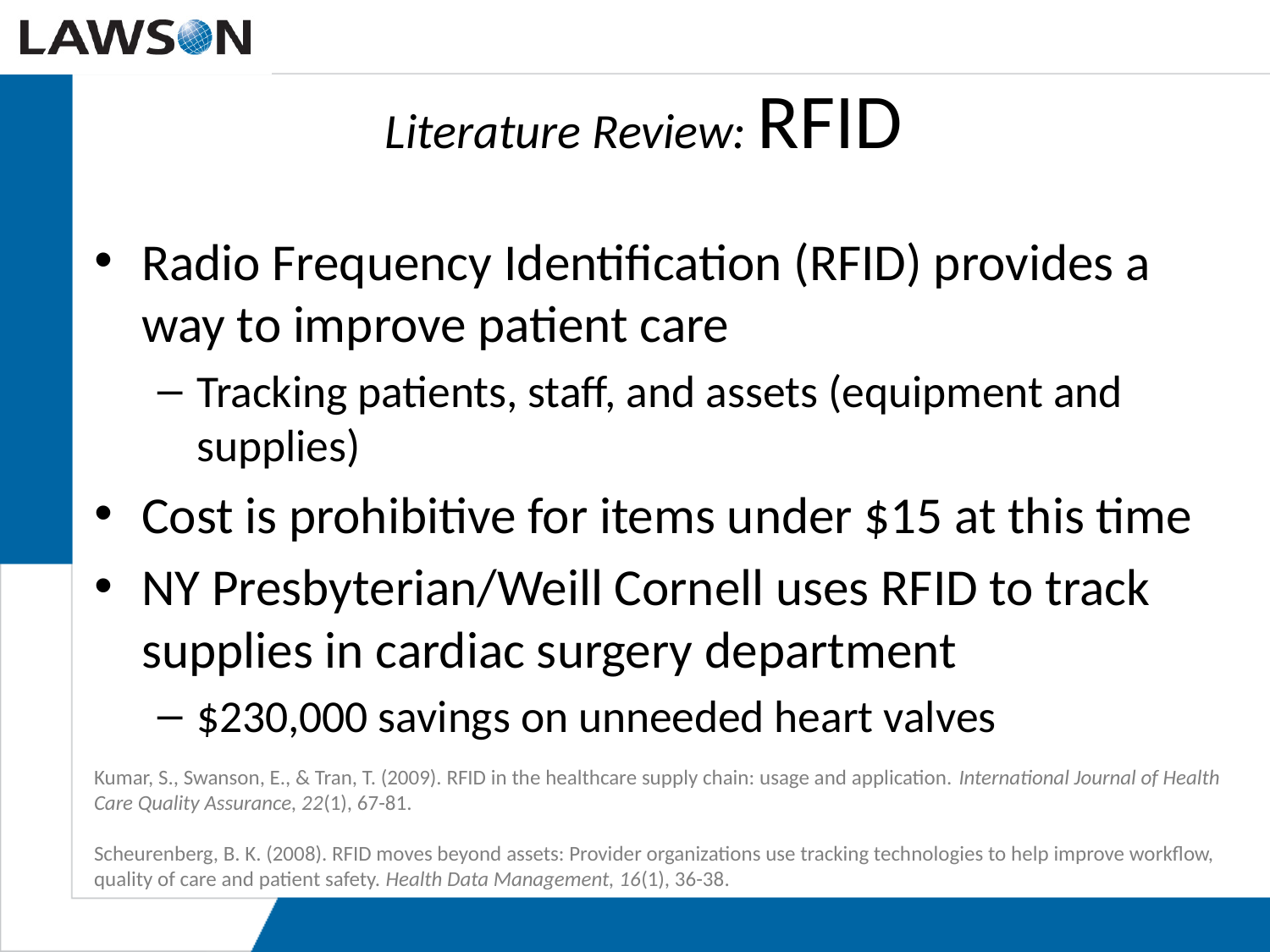

# Literature Review: RFID
Radio Frequency Identification (RFID) provides a way to improve patient care
Tracking patients, staff, and assets (equipment and supplies)
Cost is prohibitive for items under $15 at this time
NY Presbyterian/Weill Cornell uses RFID to track supplies in cardiac surgery department
$230,000 savings on unneeded heart valves
Kumar, S., Swanson, E., & Tran, T. (2009). RFID in the healthcare supply chain: usage and application. International Journal of Health Care Quality Assurance, 22(1), 67-81.

Scheurenberg, B. K. (2008). RFID moves beyond assets: Provider organizations use tracking technologies to help improve workflow, quality of care and patient safety. Health Data Management, 16(1), 36-38.